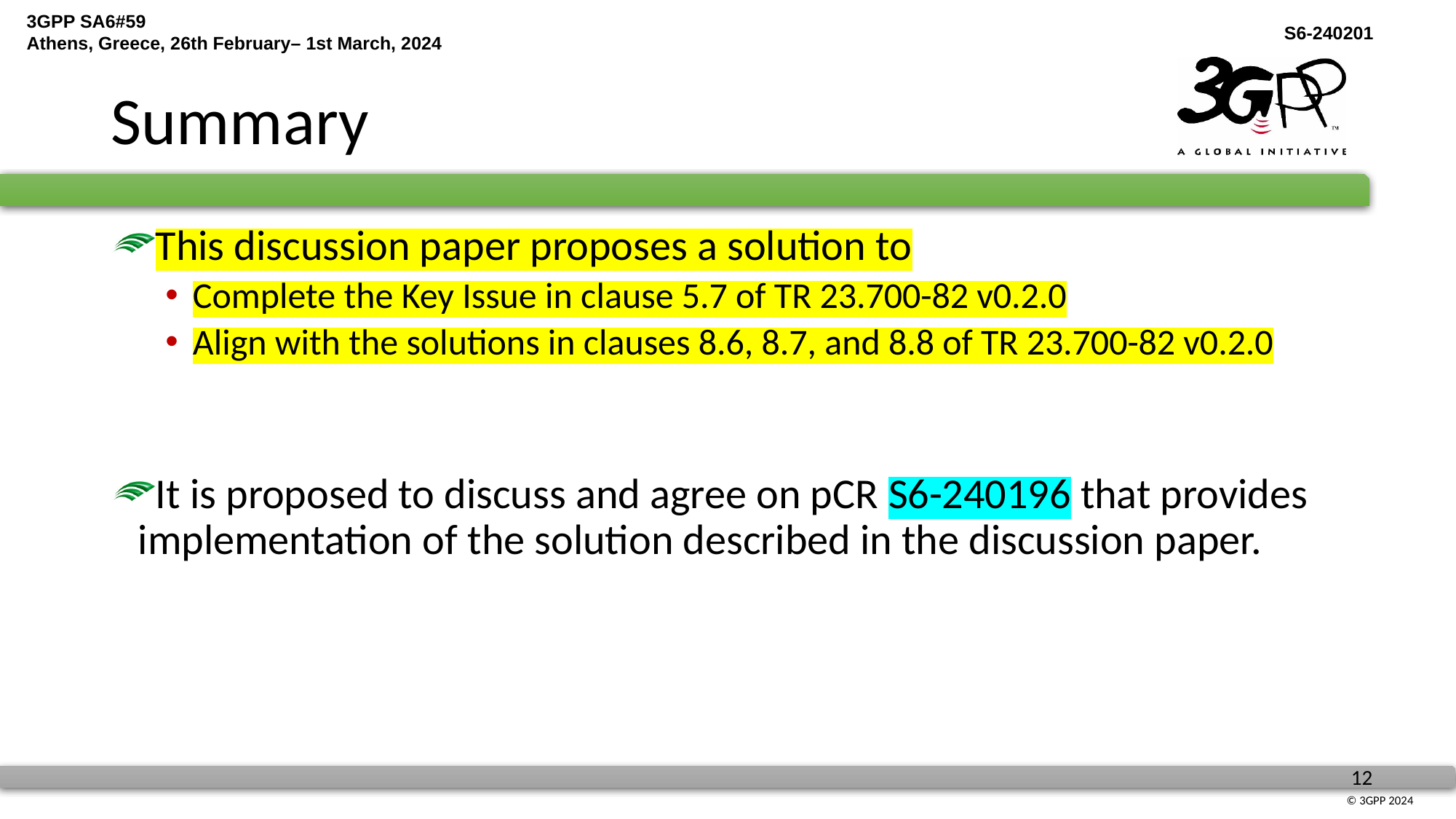

# Summary
This discussion paper proposes a solution to
Complete the Key Issue in clause 5.7 of TR 23.700-82 v0.2.0
Align with the solutions in clauses 8.6, 8.7, and 8.8 of TR 23.700-82 v0.2.0

It is proposed to discuss and agree on pCR S6-240196 that provides implementation of the solution described in the discussion paper.